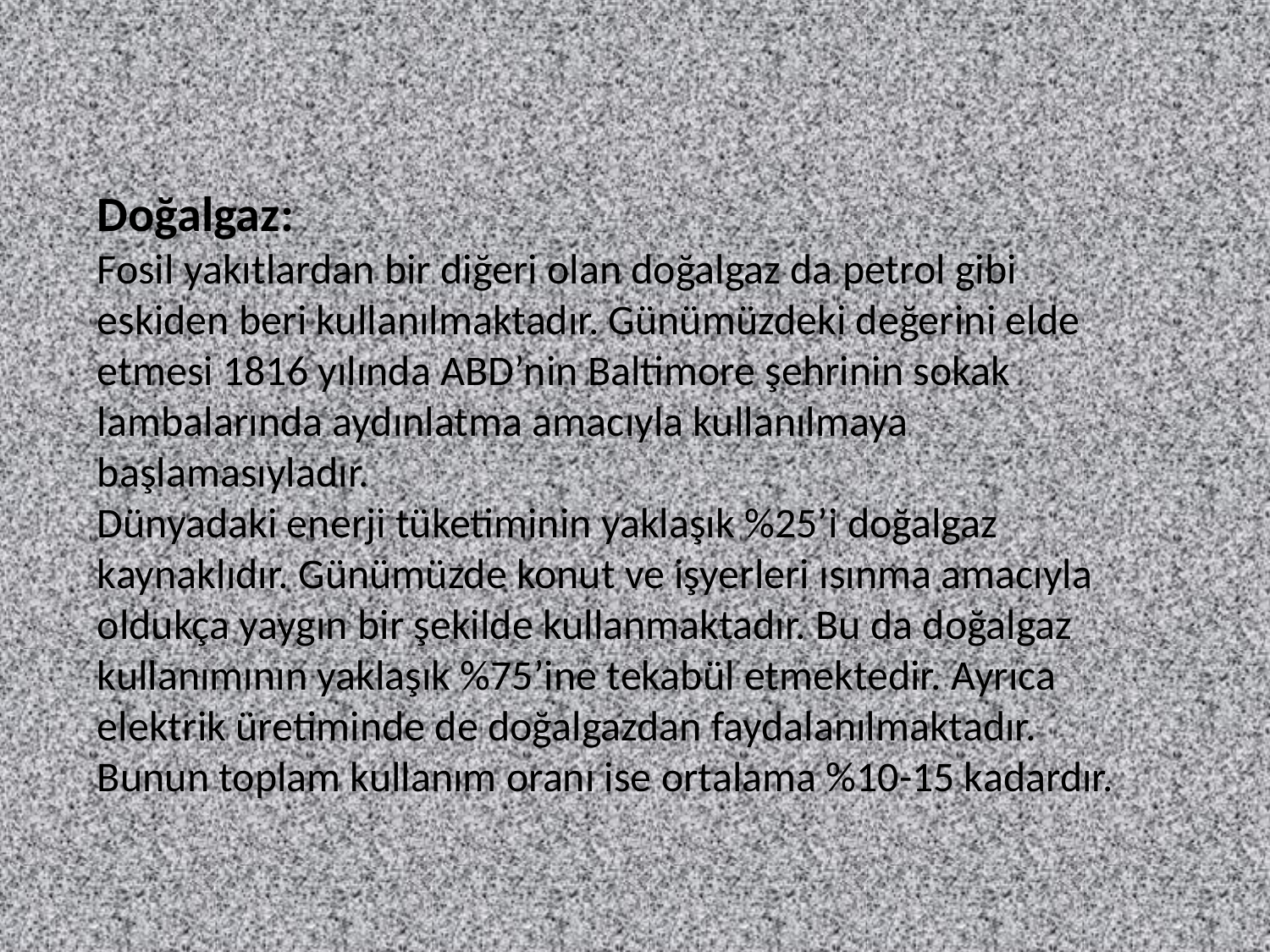

#
Doğalgaz:
Fosil yakıtlardan bir diğeri olan doğalgaz da petrol gibi eskiden beri kullanılmaktadır. Günümüzdeki değerini elde etmesi 1816 yılında ABD’nin Baltimore şehrinin sokak lambalarında aydınlatma amacıyla kullanılmaya başlamasıyladır.
Dünyadaki enerji tüketiminin yaklaşık %25’i doğalgaz kaynaklıdır. Günümüzde konut ve işyerleri ısınma amacıyla oldukça yaygın bir şekilde kullanmaktadır. Bu da doğalgaz kullanımının yaklaşık %75’ine tekabül etmektedir. Ayrıca elektrik üretiminde de doğalgazdan faydalanılmaktadır. Bunun toplam kullanım oranı ise ortalama %10-15 kadardır.